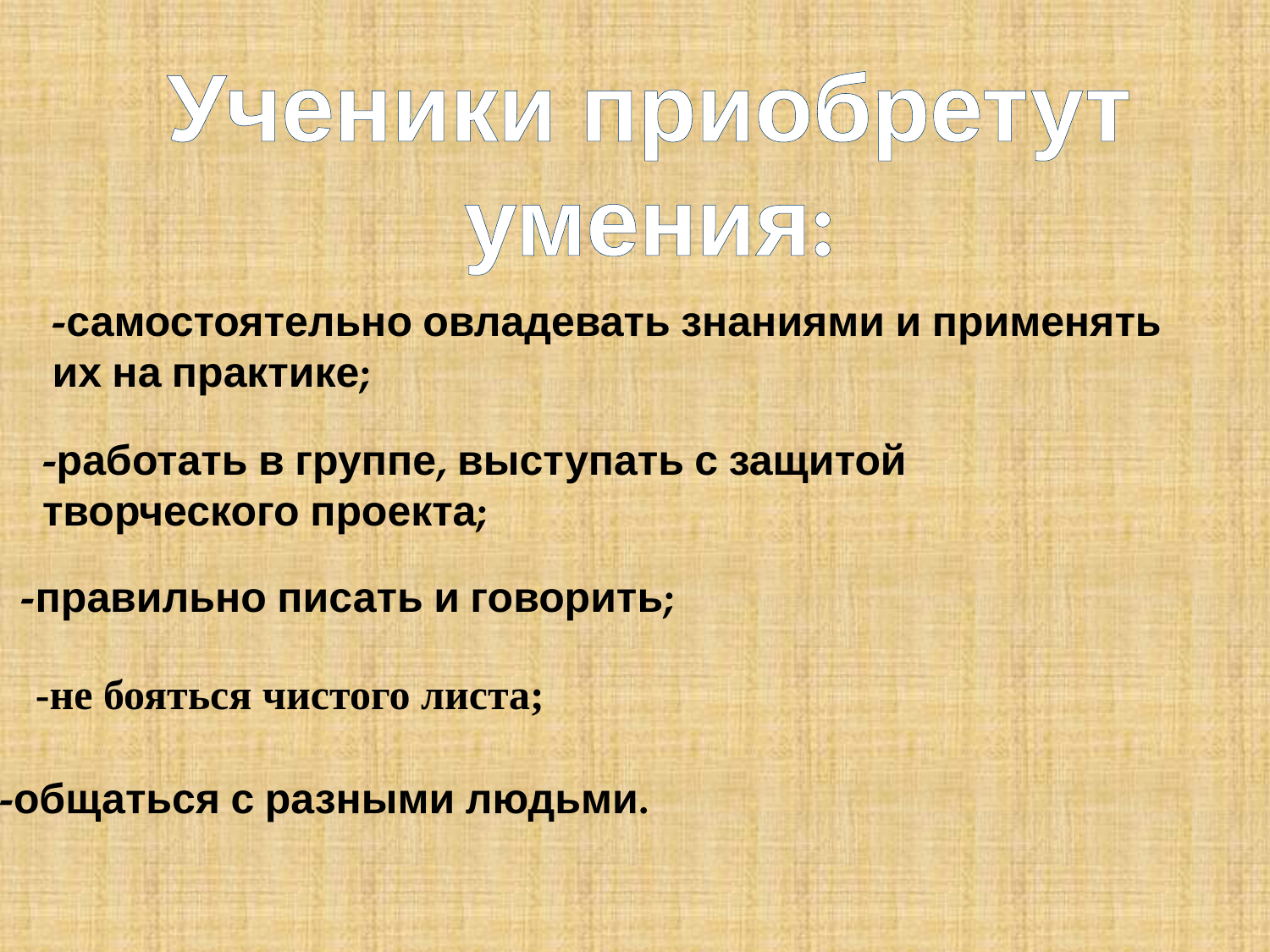

Ученики приобретут умения:
-самостоятельно овладевать знаниями и применять их на практике;
-работать в группе, выступать с защитой творческого проекта;
-правильно писать и говорить;
-не бояться чистого листа;
-общаться с разными людьми.